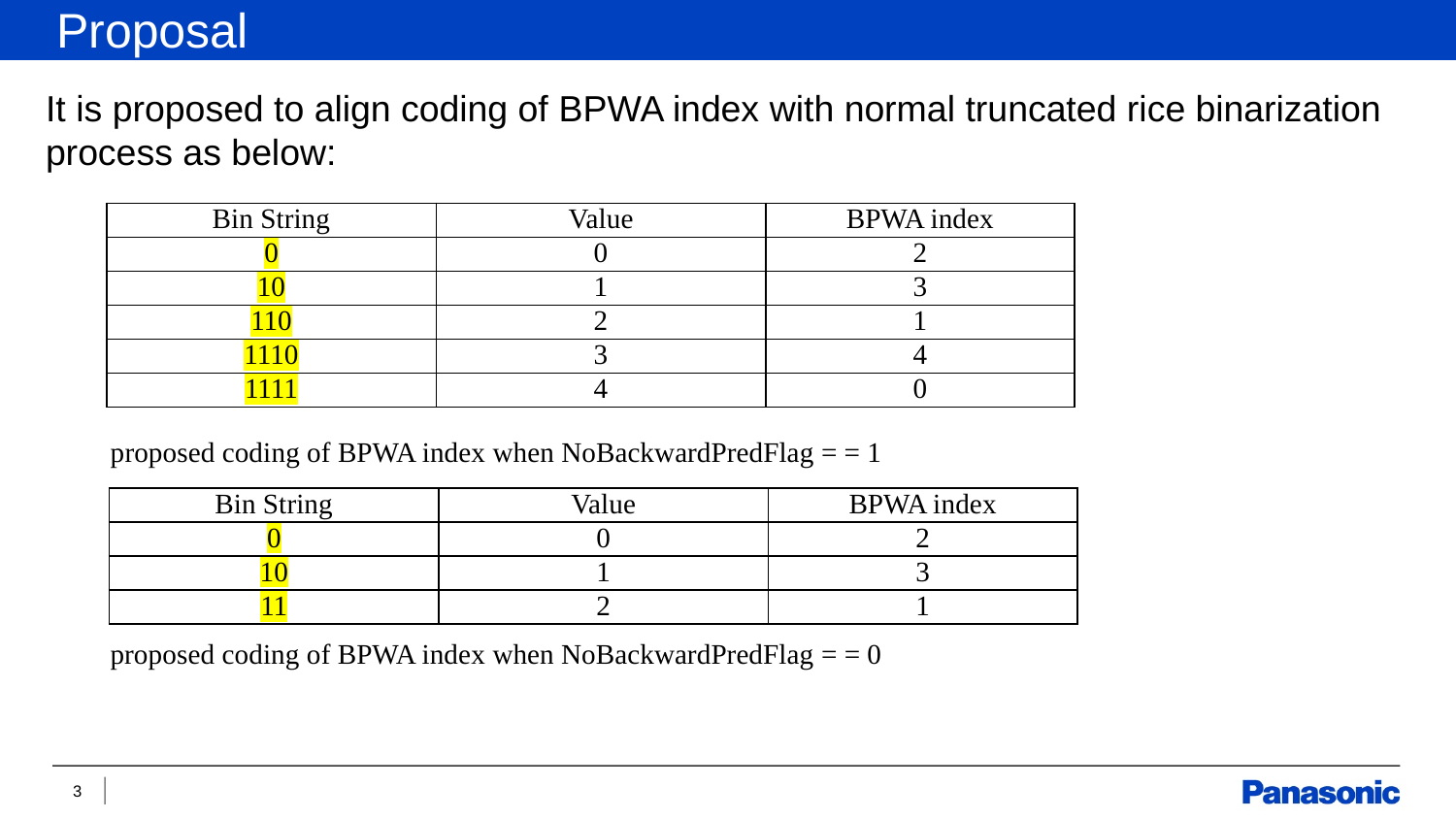

Proposal
It is proposed to align coding of BPWA index with normal truncated rice binarization process as below:
| Bin String | Value | BPWA index |
| --- | --- | --- |
| 0 | 0 | 2 |
| 10 | 1 | 3 |
| 110 | 2 | 1 |
| 1110 | 3 | 4 |
| 1111 | 4 | 0 |
proposed coding of BPWA index when NoBackwardPredFlag = = 1
| Bin String | Value | BPWA index |
| --- | --- | --- |
| 0 | 0 | 2 |
| 10 | 1 | 3 |
| 11 | 2 | 1 |
proposed coding of BPWA index when NoBackwardPredFlag = = 0